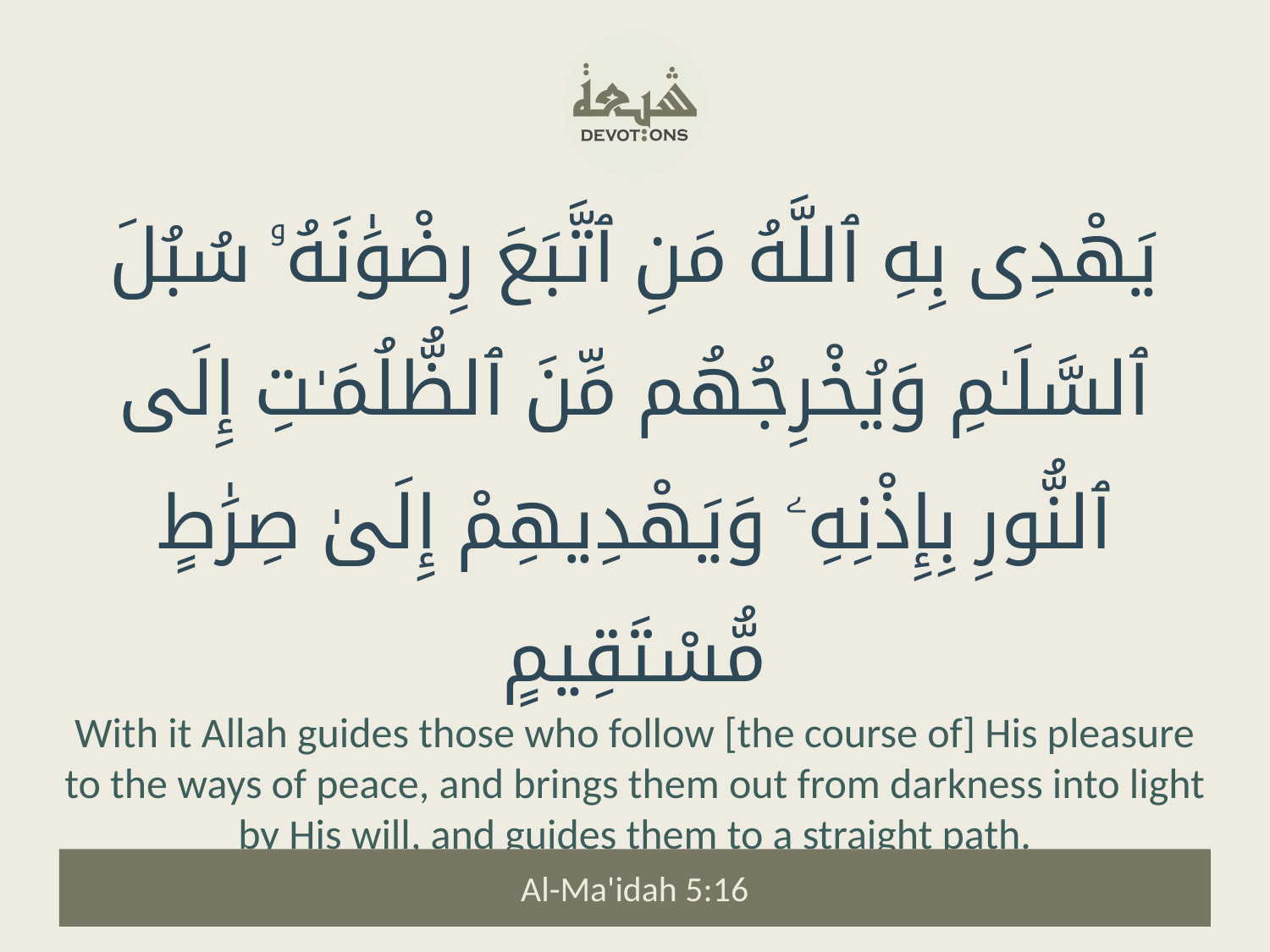

يَهْدِى بِهِ ٱللَّهُ مَنِ ٱتَّبَعَ رِضْوَٰنَهُۥ سُبُلَ ٱلسَّلَـٰمِ وَيُخْرِجُهُم مِّنَ ٱلظُّلُمَـٰتِ إِلَى ٱلنُّورِ بِإِذْنِهِۦ وَيَهْدِيهِمْ إِلَىٰ صِرَٰطٍ مُّسْتَقِيمٍ
With it Allah guides those who follow [the course of] His pleasure to the ways of peace, and brings them out from darkness into light by His will, and guides them to a straight path.
Al-Ma'idah 5:16